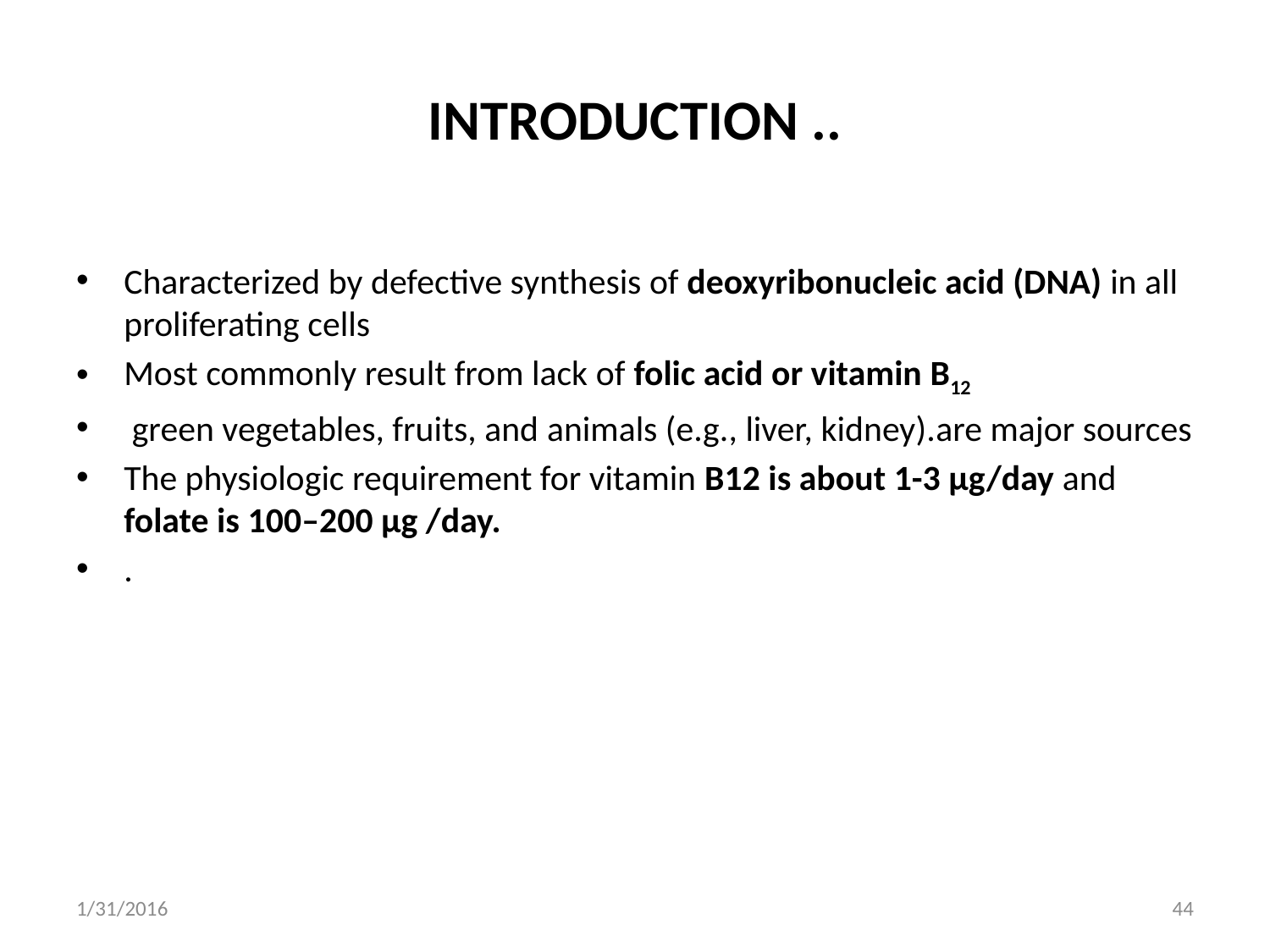

# INTRODUCTION ..
Characterized by defective synthesis of deoxyribonucleic acid (DNA) in all proliferating cells
Most commonly result from lack of folic acid or vitamin B12
 green vegetables, fruits, and animals (e.g., liver, kidney).are major sources
The physiologic requirement for vitamin B12 is about 1-3 μg/day and folate is 100–200 μg /day.
.
1/31/2016
44